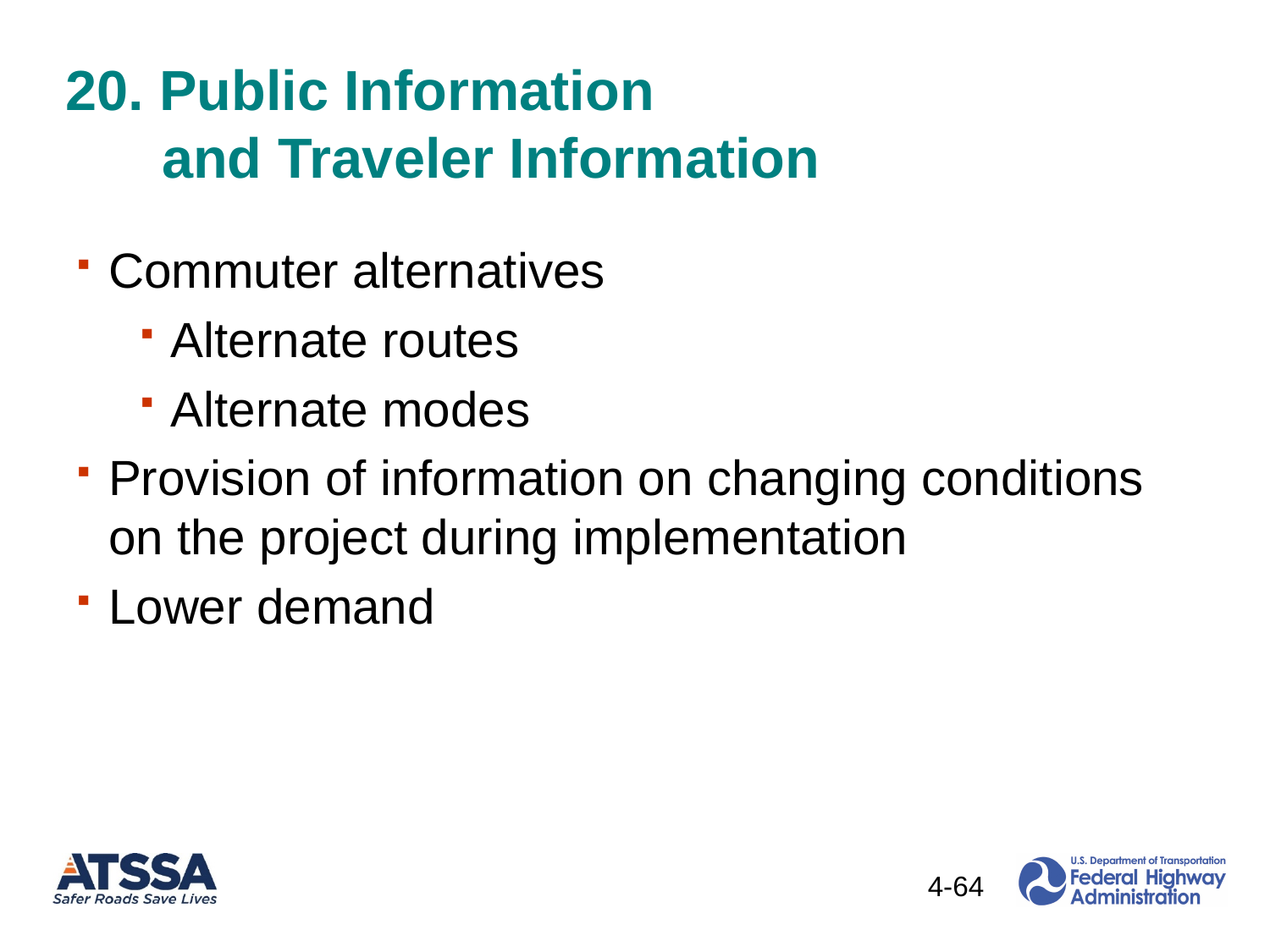

# 20. Public Information and Traveler Information
Commuter alternatives
Alternate routes
Alternate modes
Provision of information on changing conditions on the project during implementation
Lower demand